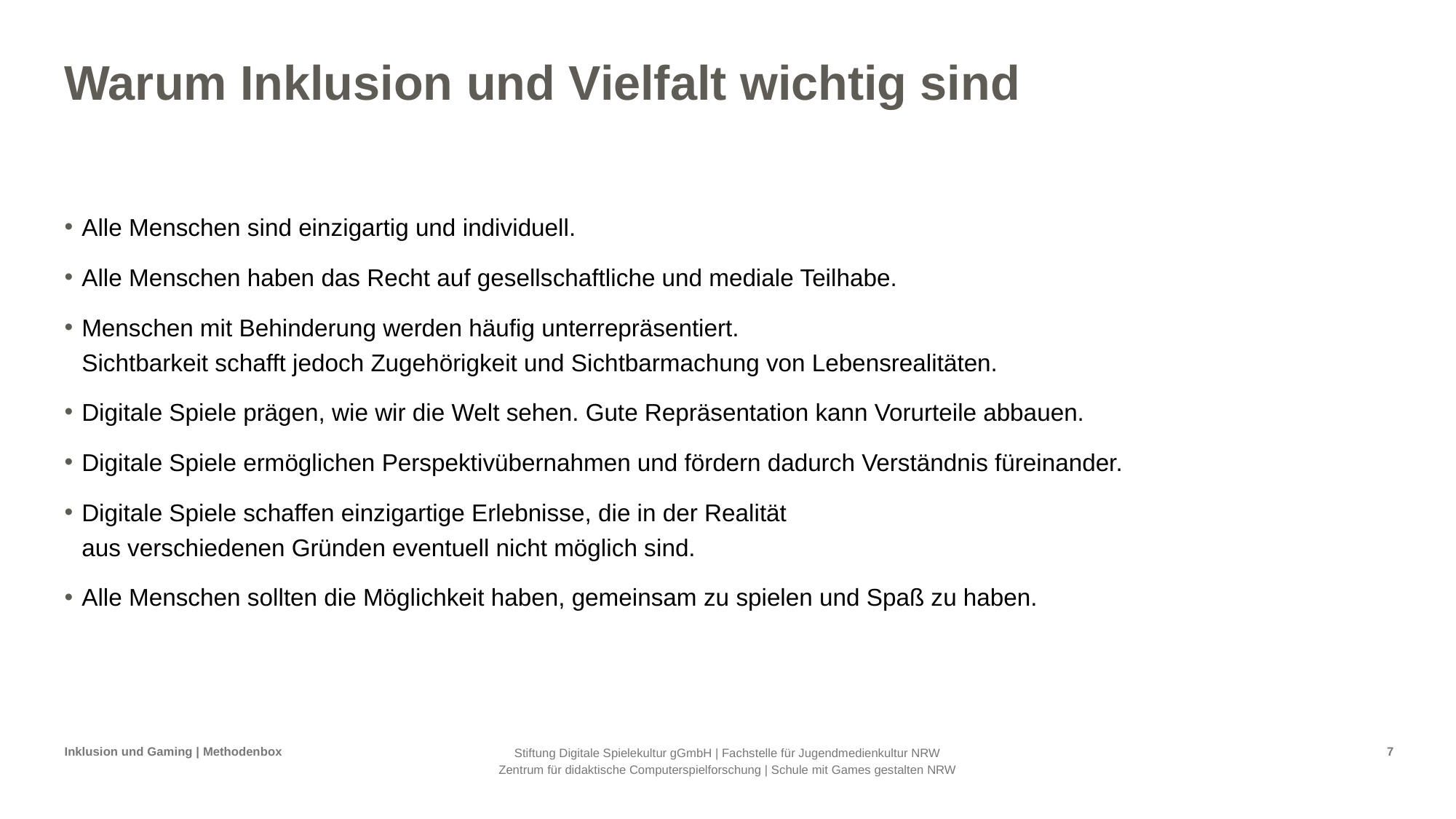

# Warum Inklusion und Vielfalt wichtig sind
Alle Menschen sind einzigartig und individuell.
Alle Menschen haben das Recht auf gesellschaftliche und mediale Teilhabe.
Menschen mit Behinderung werden häufig unterrepräsentiert.
Sichtbarkeit schafft jedoch Zugehörigkeit und Sichtbarmachung von Lebensrealitäten.
Digitale Spiele prägen, wie wir die Welt sehen. Gute Repräsentation kann Vorurteile abbauen.
Digitale Spiele ermöglichen Perspektivübernahmen und fördern dadurch Verständnis füreinander.
Digitale Spiele schaffen einzigartige Erlebnisse, die in der Realität
aus verschiedenen Gründen eventuell nicht möglich sind.
Alle Menschen sollten die Möglichkeit haben, gemeinsam zu spielen und Spaß zu haben.
Inklusion und Gaming | Methodenbox
7